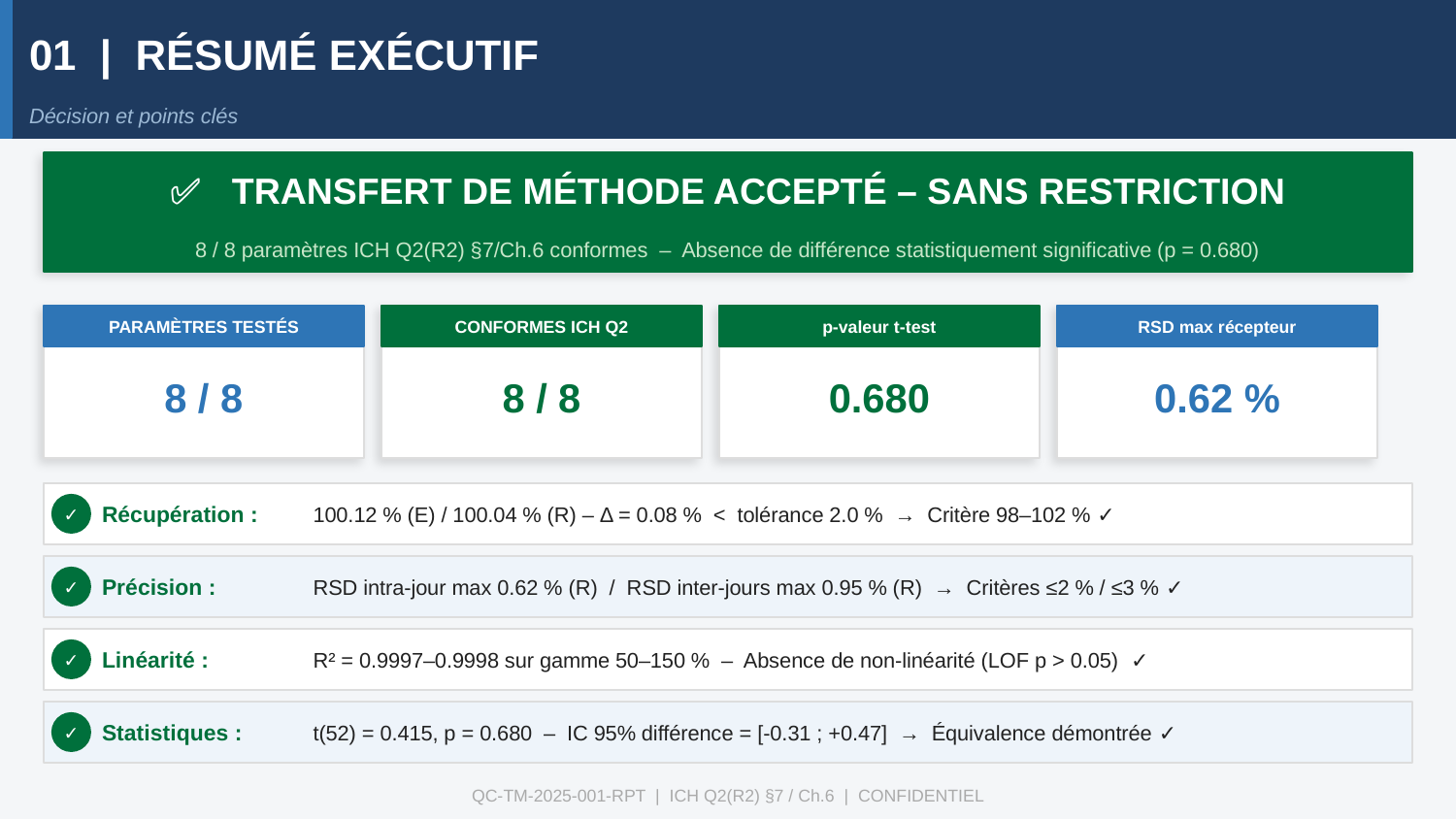

01  |  RÉSUMÉ EXÉCUTIF
Décision et points clés

✅   TRANSFERT DE MÉTHODE ACCEPTÉ – SANS RESTRICTION
8 / 8 paramètres ICH Q2(R2) §7/Ch.6 conformes  –  Absence de différence statistiquement significative (p = 0.680)

PARAMÈTRES TESTÉS

CONFORMES ICH Q2

p-valeur t-test

RSD max récepteur
8 / 8
8 / 8
0.680
0.62 %

Récupération :
100.12 % (E) / 100.04 % (R) – Δ = 0.08 %  <  tolérance 2.0 %  →  Critère 98–102 % ✓

✓

Précision :
RSD intra-jour max 0.62 % (R)  /  RSD inter-jours max 0.95 % (R)  →  Critères ≤2 % / ≤3 % ✓

✓

Linéarité :
R² = 0.9997–0.9998 sur gamme 50–150 %  –  Absence de non-linéarité (LOF p > 0.05)  ✓

✓

Statistiques :
t(52) = 0.415, p = 0.680  –  IC 95% différence = [-0.31 ; +0.47]  →  Équivalence démontrée ✓

✓
QC-TM-2025-001-RPT  |  ICH Q2(R2) §7 / Ch.6  |  CONFIDENTIEL